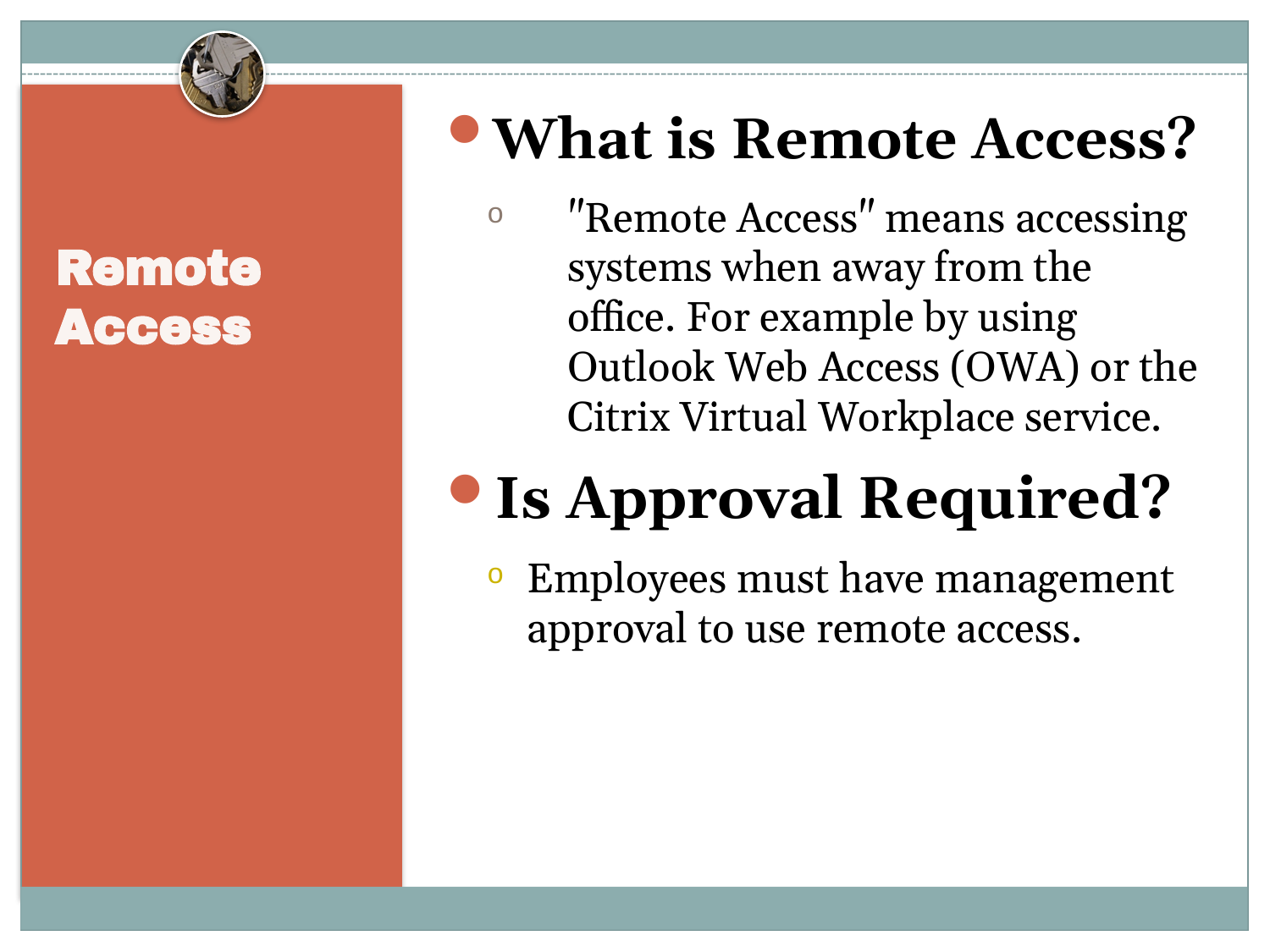

What is Remote Access?
"Remote Access" means accessing systems when away from the office. For example by using Outlook Web Access (OWA) or the Citrix Virtual Workplace service.
Is Approval Required?
Employees must have management approval to use remote access.

# Remote Access